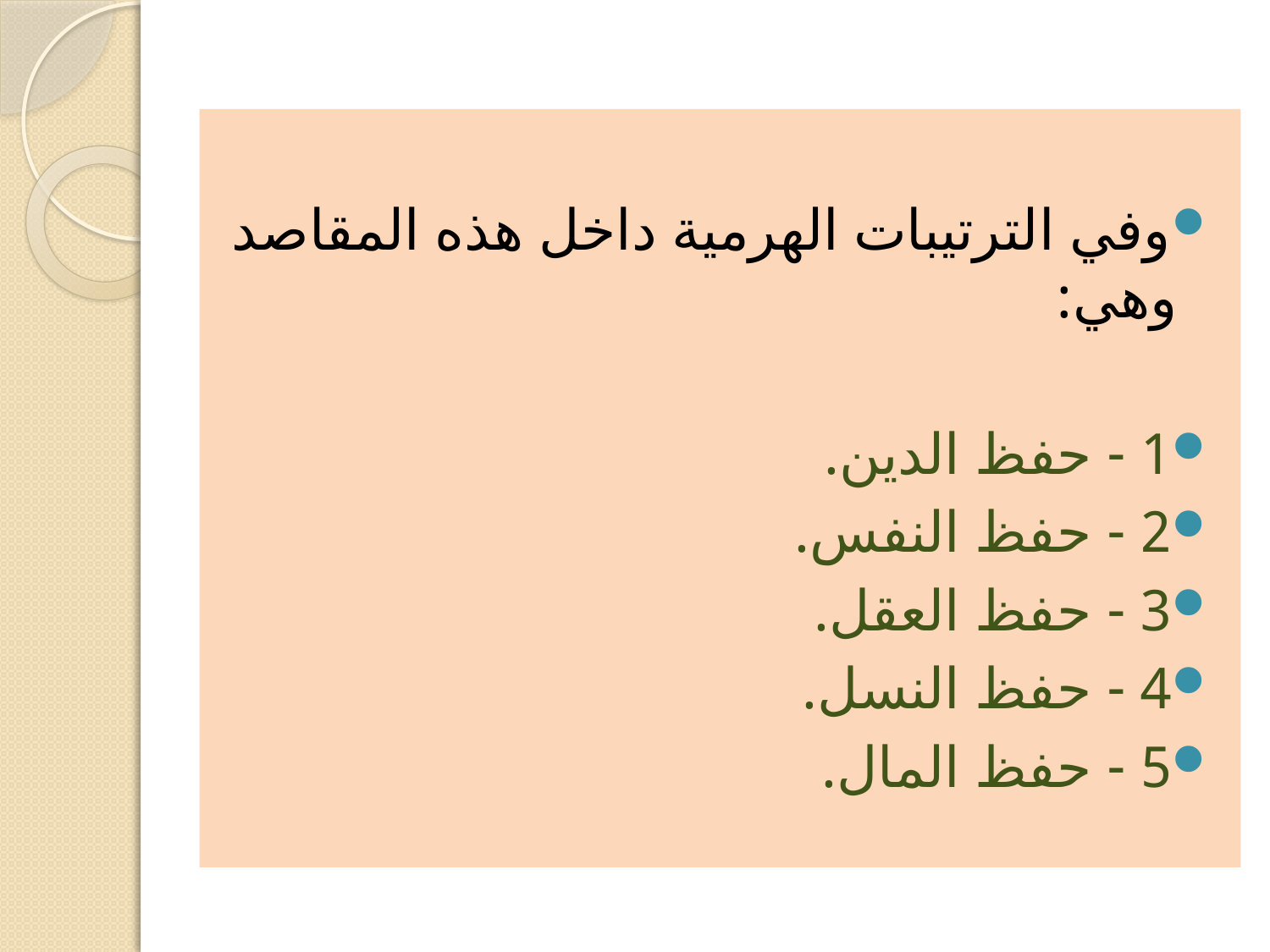

وفي الترتيبات الهرمية داخل هذه المقاصد وهي:

1 - حفظ الدين.
2 - حفظ النفس.
3 - حفظ العقل.
4 - حفظ النسل.
5 - حفظ المال.